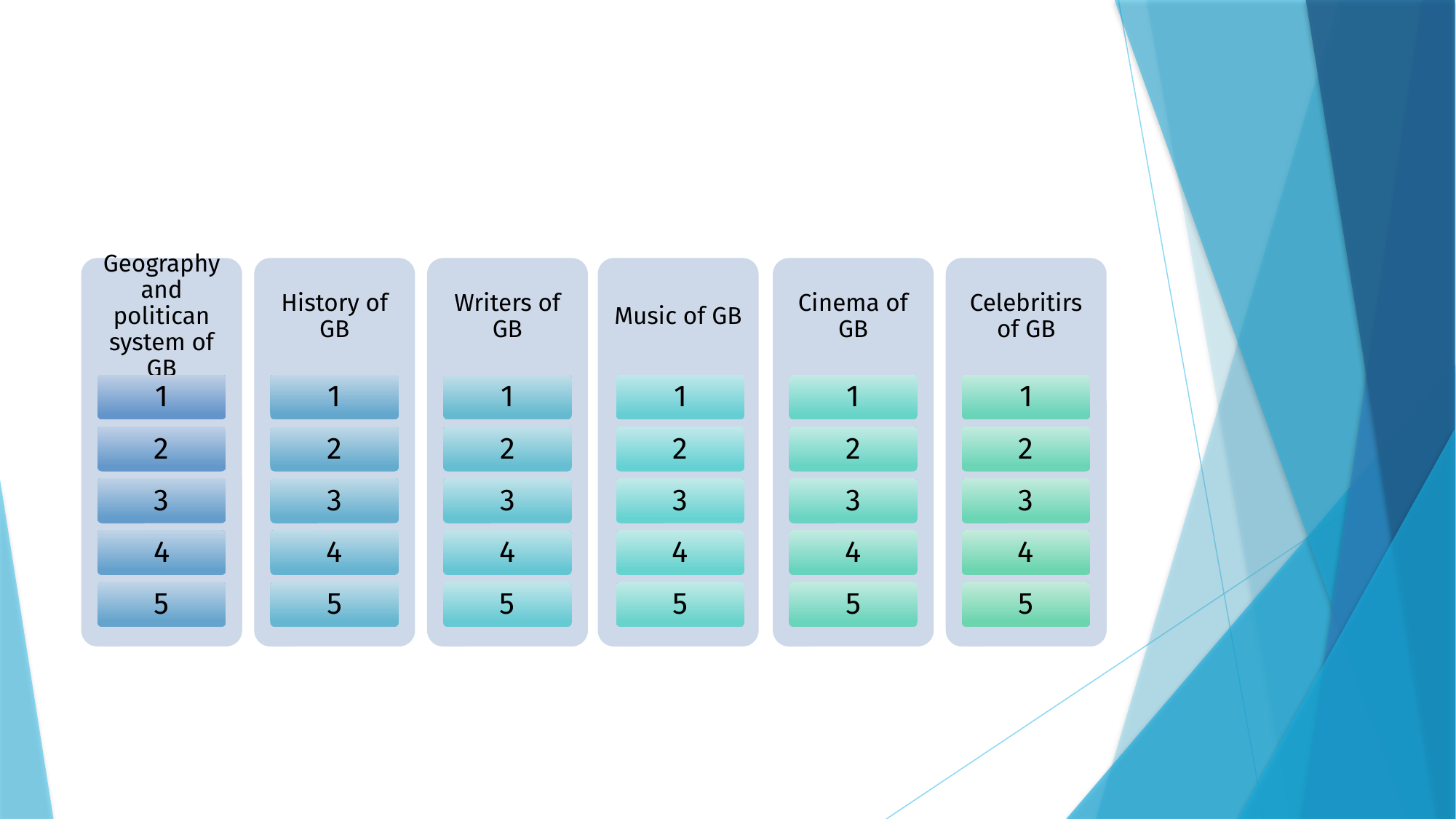

#
Geography and politican system of GB
1
2
3
4
5
History of GB
1
2
3
4
5
Writers of GB
1
2
3
4
5
Music of GB
1
2
3
4
5
Cinema of GB
1
2
3
4
5
Celebritirs of GB
1
2
3
4
5